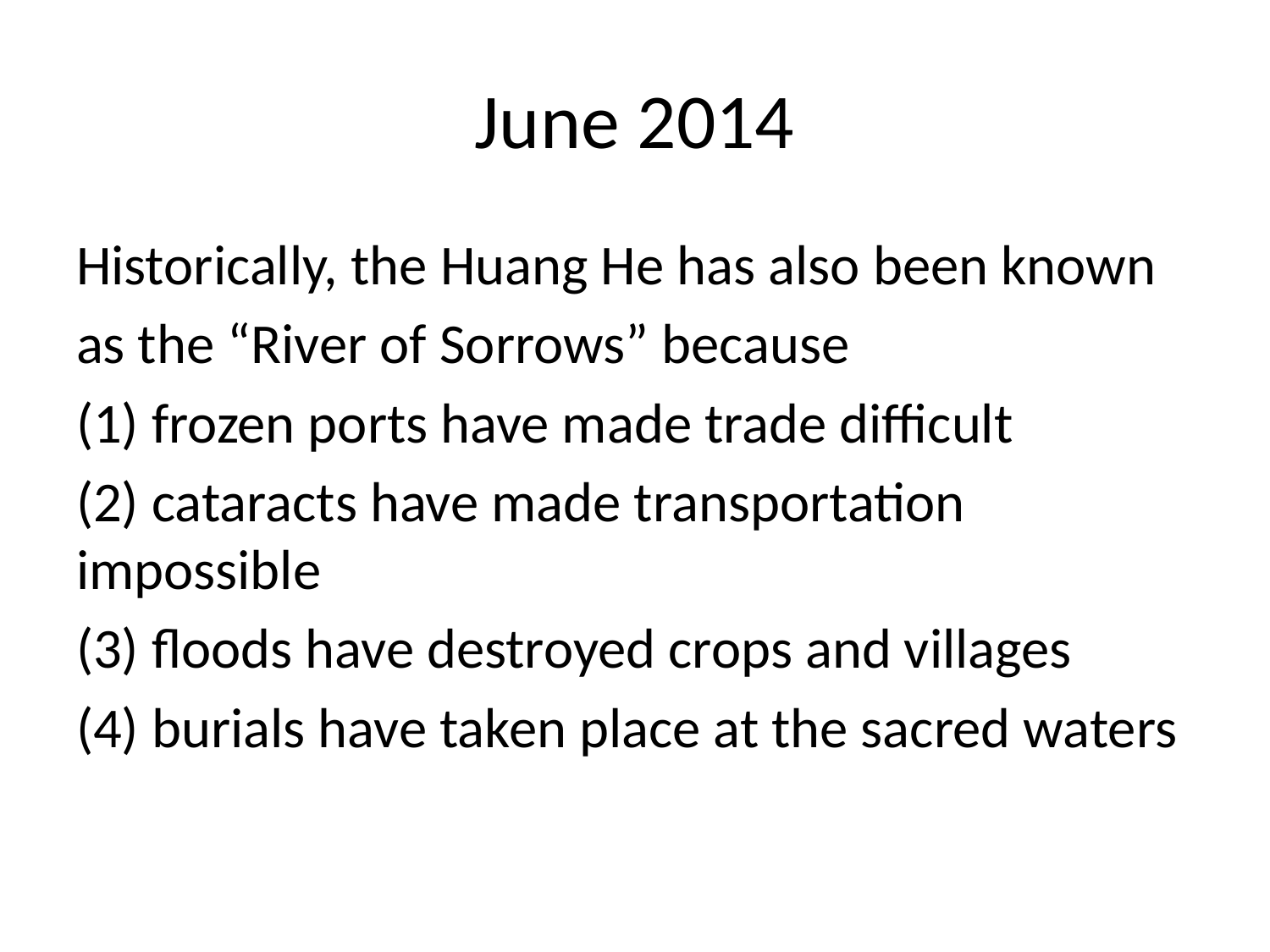

# June 2014
Historically, the Huang He has also been known
as the “River of Sorrows” because
(1) frozen ports have made trade difficult
(2) cataracts have made transportation impossible
(3) floods have destroyed crops and villages
(4) burials have taken place at the sacred waters